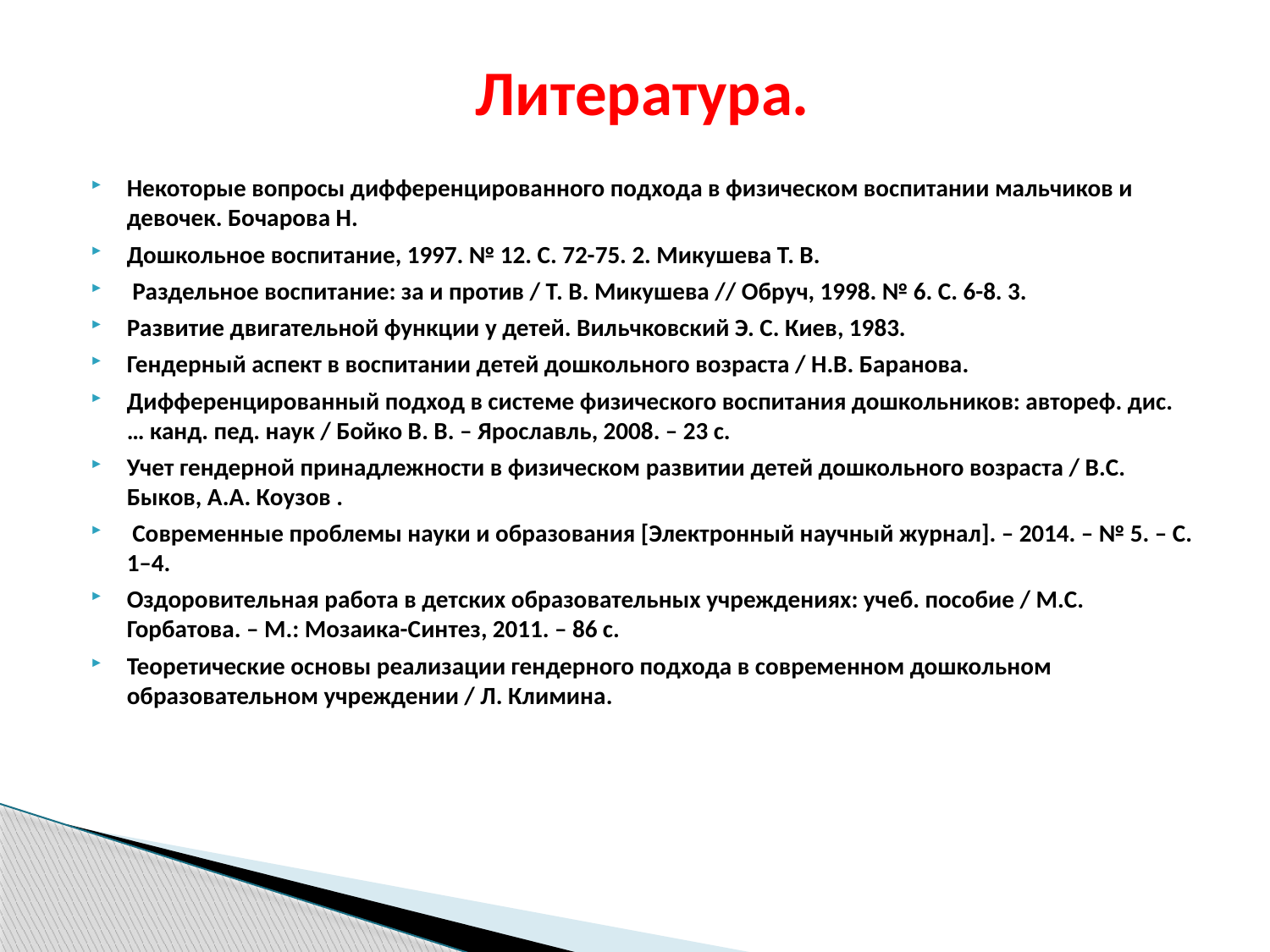

Литература.

Некоторые вопросы дифференцированного подхода в физическом воспитании мальчиков и девочек. Бочарова Н.
Дошкольное воспитание, 1997. № 12. С. 72-75. 2. Микушева Т. В.
 Раздельное воспитание: за и против / Т. В. Микушева // Обруч, 1998. № 6. С. 6-8. 3.
Развитие двигательной функции у детей. Вильчковский Э. С. Киев, 1983.
Гендерный аспект в воспитании детей дошкольного возраста / Н.В. Баранова.
Дифференцированный подход в системе физического воспитания дошкольников: автореф. дис. … канд. пед. наук / Бойко В. В. – Ярославль, 2008. – 23 с.
Учет гендерной принадлежности в физическом развитии детей дошкольного возраста / В.С. Быков, А.А. Коузов .
 Современные проблемы науки и образования [Электронный научный журнал]. – 2014. – № 5. – С. 1–4.
Оздоровительная работа в детских образовательных учреждениях: учеб. пособие / М.С. Горбатова. – М.: Мозаика-Синтез, 2011. – 86 с.
Теоретические основы реализации гендерного подхода в современном дошкольном образовательном учреждении / Л. Климина.